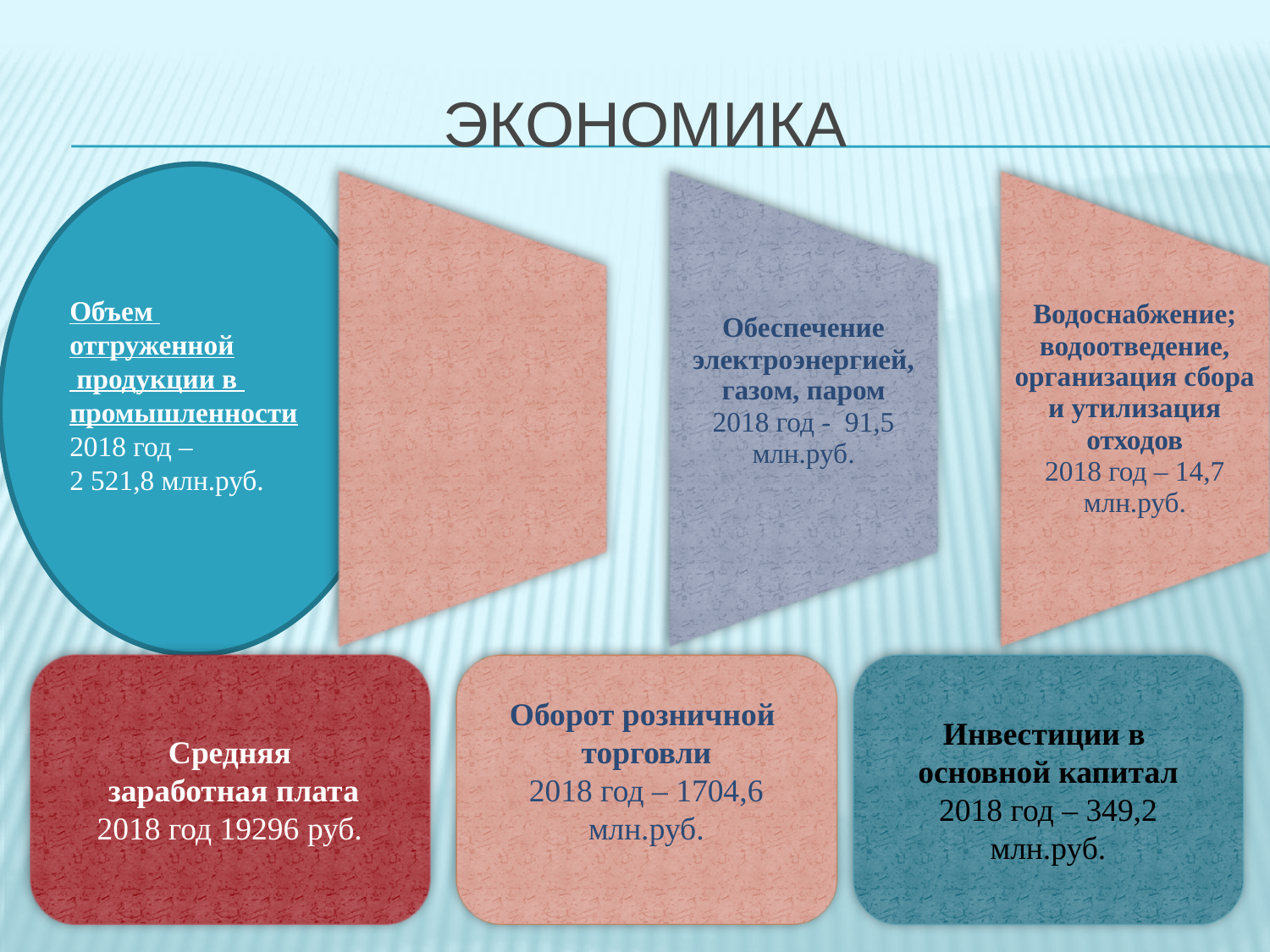

# экономика
Объем
отгруженной
 продукции в
промышленности
2018 год –
2 521,8 млн.руб.

Обеспечение электроэнергией,
 газом, паром
2018 год -  91,5 млн.руб.
Водоснабжение; водоотведение, организация сбора и утилизация отходов
2018 год – 14,7 млн.руб.
Средняя
 заработная плата
2018 год 19296 руб.
Оборот розничной
торговли
2018 год – 1704,6 млн.руб.

Инвестиции в
основной капитал
2018 год – 349,2 млн.руб.